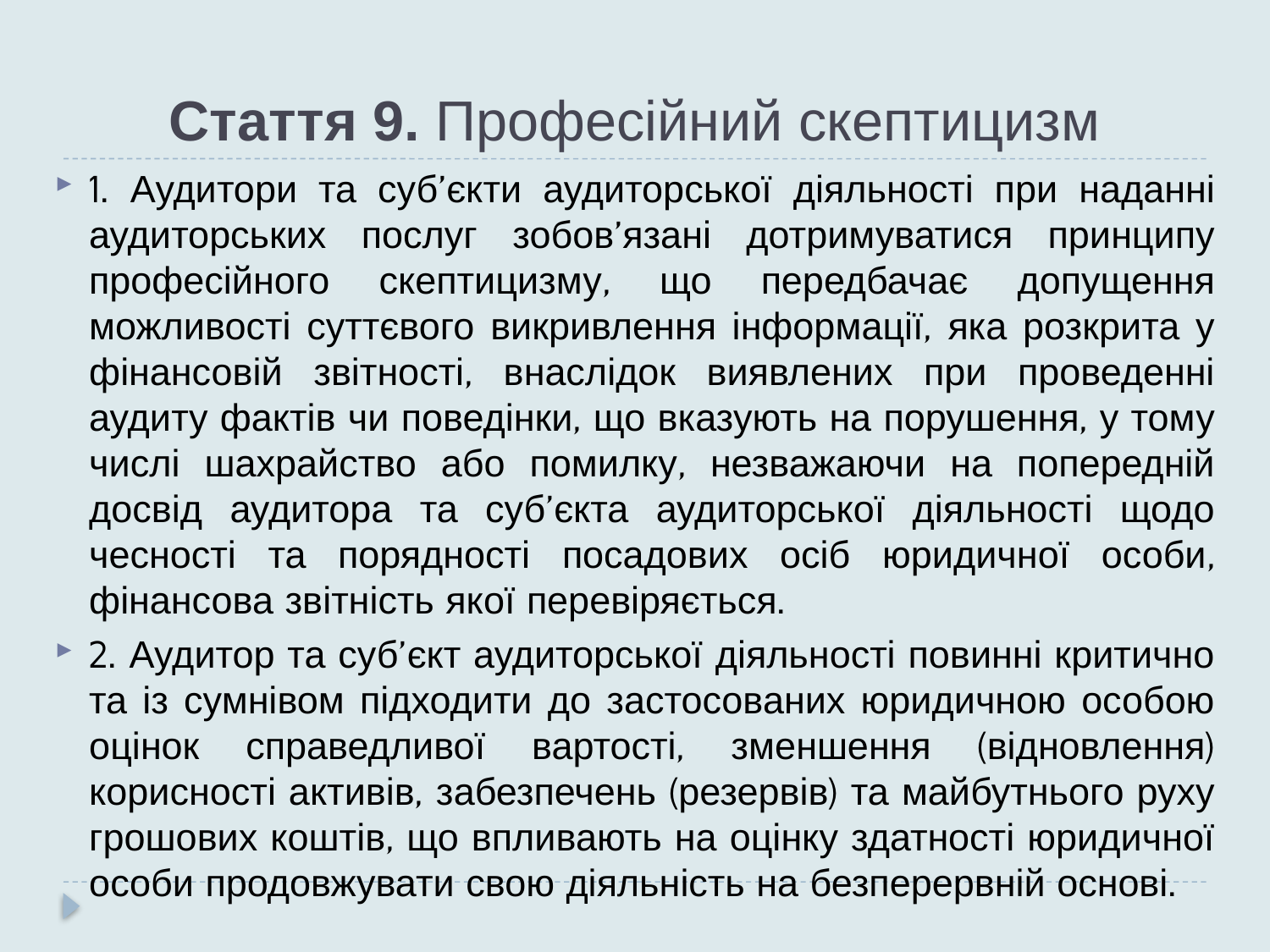

# Стаття 9. Професійний скептицизм
1. Аудитори та суб’єкти аудиторської діяльності при наданні аудиторських послуг зобов’язані дотримуватися принципу професійного скептицизму, що передбачає допущення можливості суттєвого викривлення інформації, яка розкрита у фінансовій звітності, внаслідок виявлених при проведенні аудиту фактів чи поведінки, що вказують на порушення, у тому числі шахрайство або помилку, незважаючи на попередній досвід аудитора та суб’єкта аудиторської діяльності щодо чесності та порядності посадових осіб юридичної особи, фінансова звітність якої перевіряється.
2. Аудитор та суб’єкт аудиторської діяльності повинні критично та із сумнівом підходити до застосованих юридичною особою оцінок справедливої вартості, зменшення (відновлення) корисності активів, забезпечень (резервів) та майбутнього руху грошових коштів, що впливають на оцінку здатності юридичної особи продовжувати свою діяльність на безперервній основі.